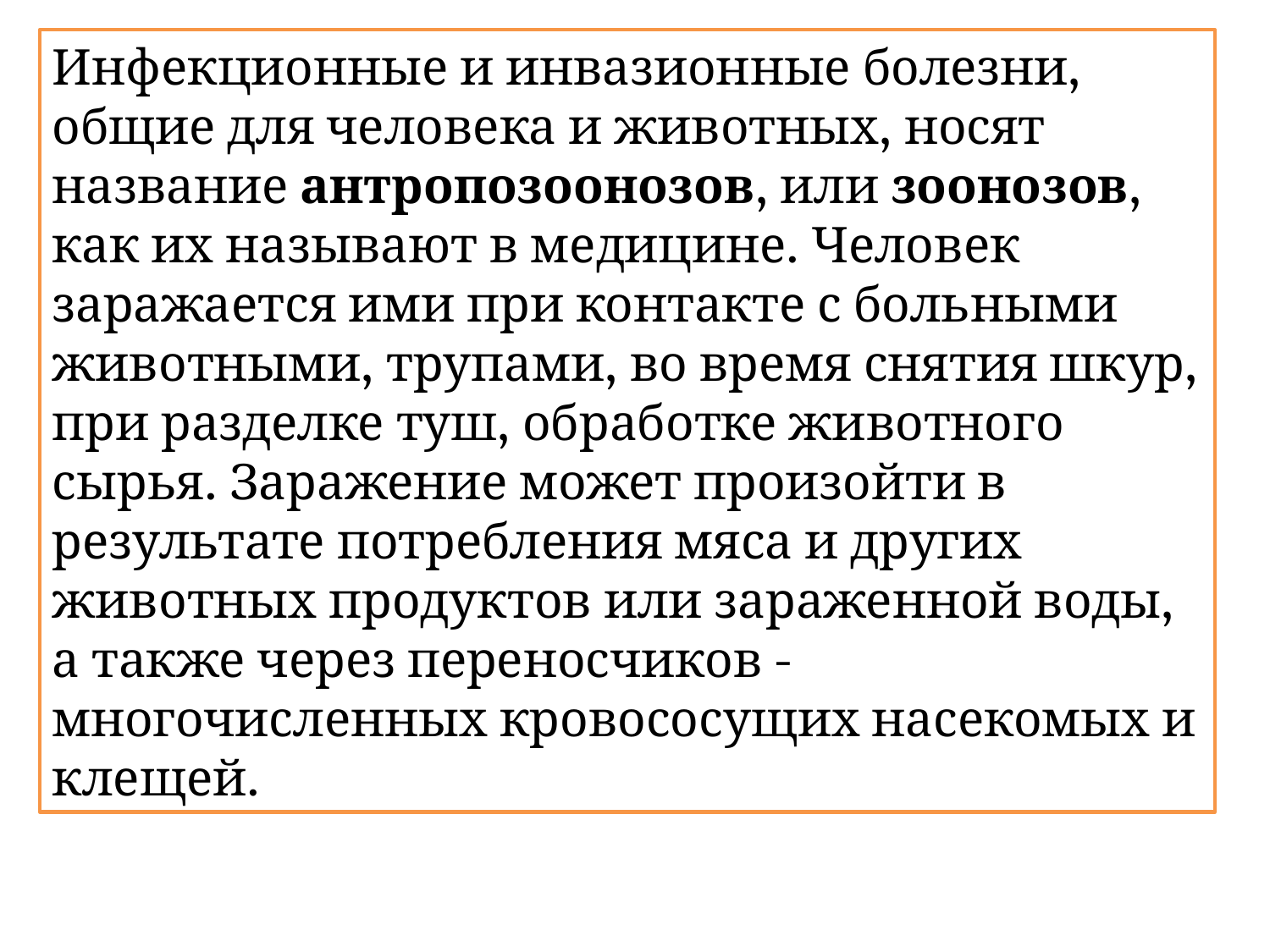

Инфекционные и инвазионные болезни, общие для человека и животных, носят название антропозоонозов, или зоонозов, как их называют в медицине. Человек заражается ими при контакте с больными животными, трупами, во время снятия шкур, при разделке туш, обработке животного сырья. Заражение может произойти в результате потребления мяса и других животных продуктов или зараженной воды, а также через переносчиков - многочисленных кровососущих насекомых и клещей.